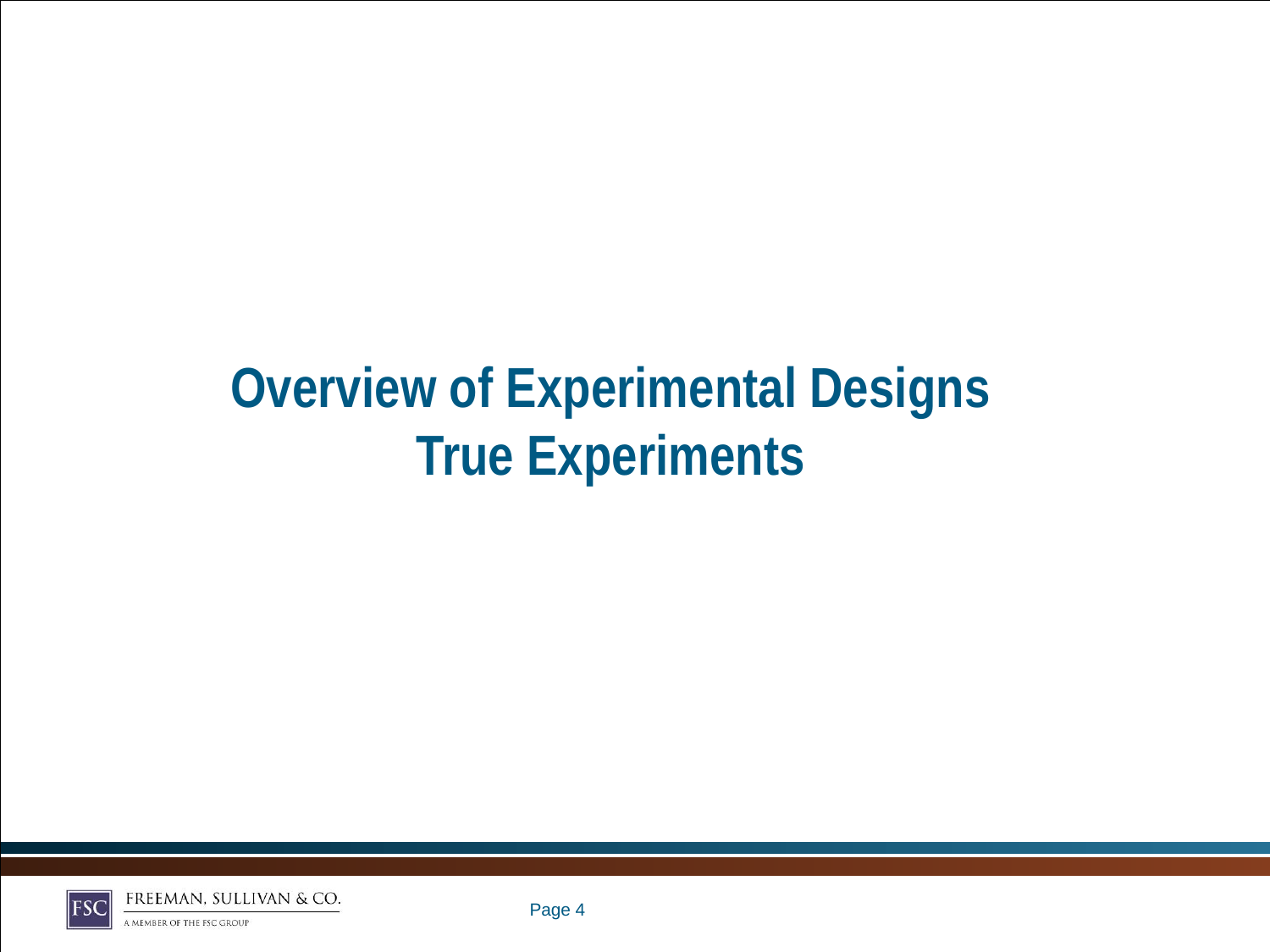

# Overview of Experimental Designs True Experiments
Page 4